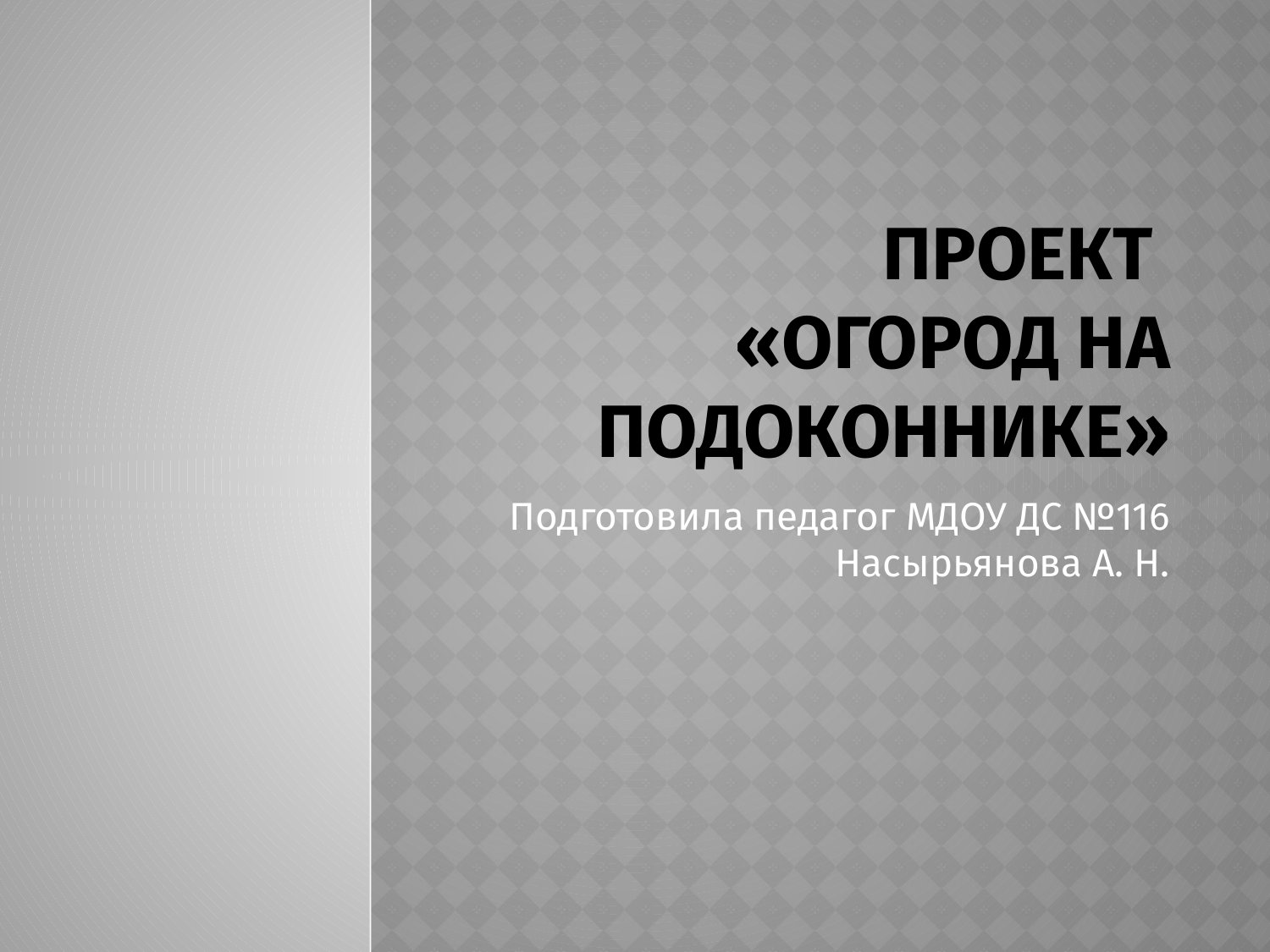

# Проект «Огород на подоконнике»
Подготовила педагог МДОУ ДС №116 Насырьянова А. Н.